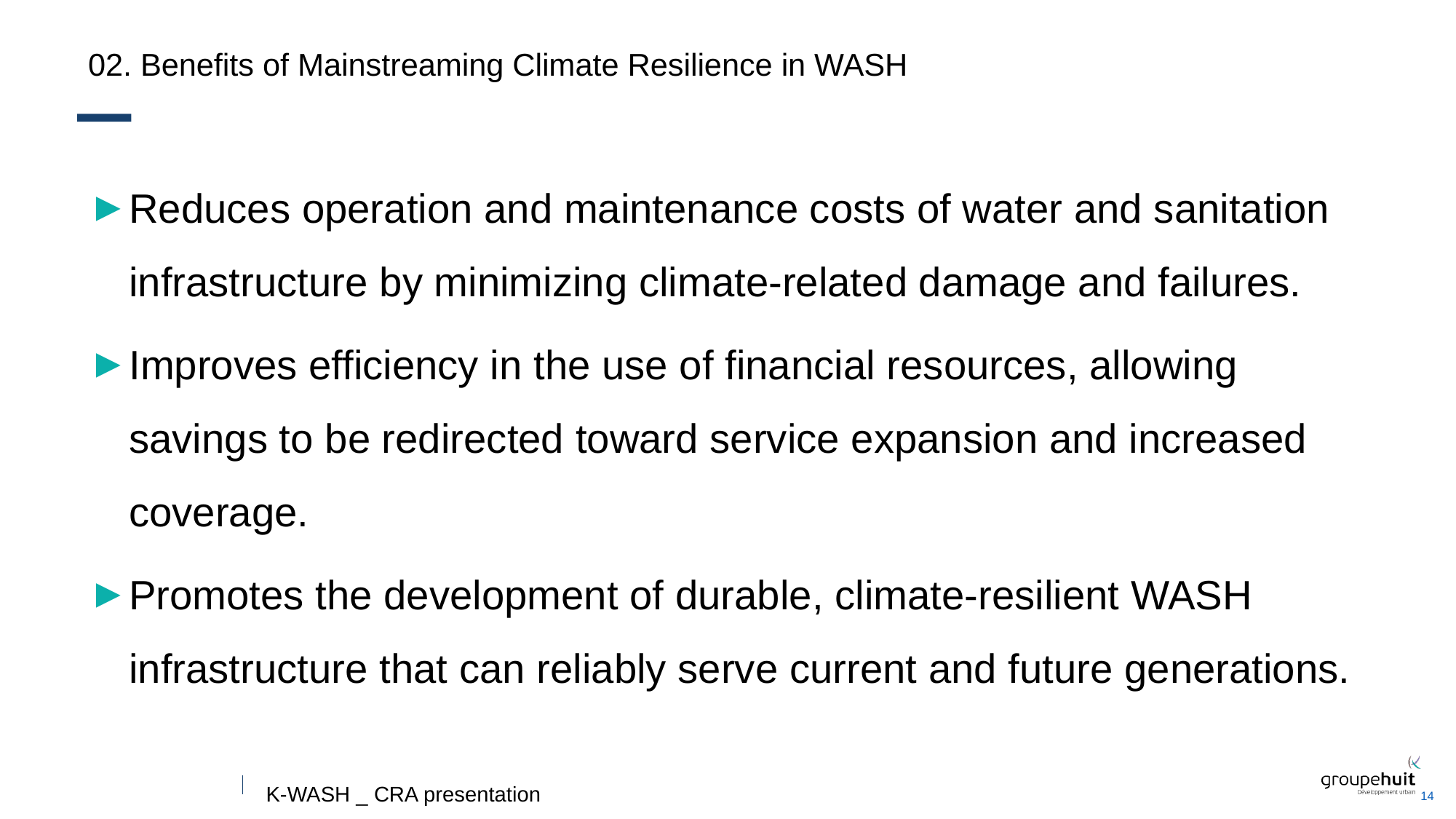

December 2025
# 02. Benefits of Mainstreaming Climate Resilience in WASH
Reduces operation and maintenance costs of water and sanitation infrastructure by minimizing climate-related damage and failures.
Improves efficiency in the use of financial resources, allowing savings to be redirected toward service expansion and increased coverage.
Promotes the development of durable, climate-resilient WASH infrastructure that can reliably serve current and future generations.
14
K-WASH _ CRA presentation